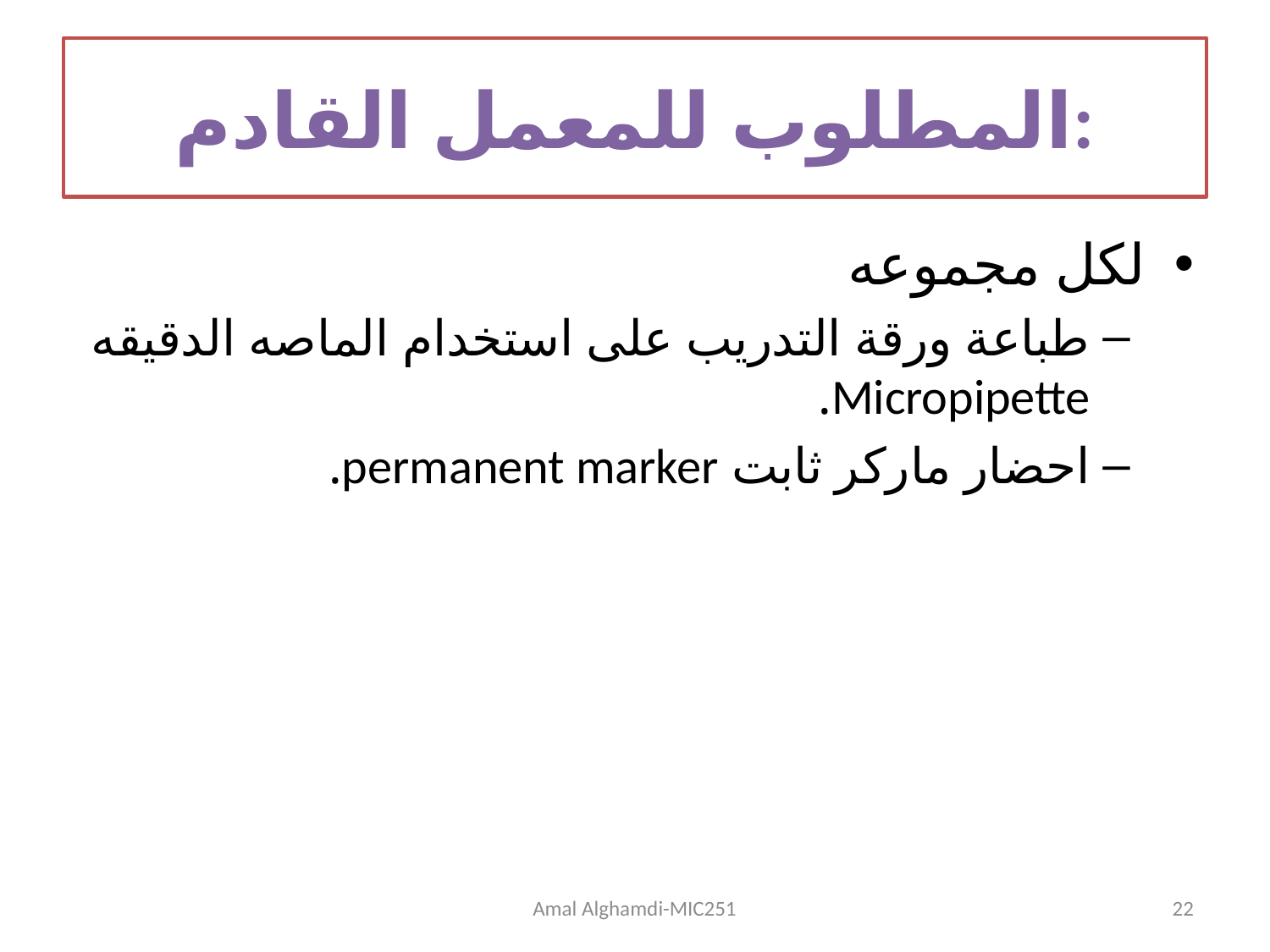

# المطلوب للمعمل القادم:
لكل مجموعه
طباعة ورقة التدريب على استخدام الماصه الدقيقه Micropipette.
احضار ماركر ثابت permanent marker.

Amal Alghamdi-MIC251
22